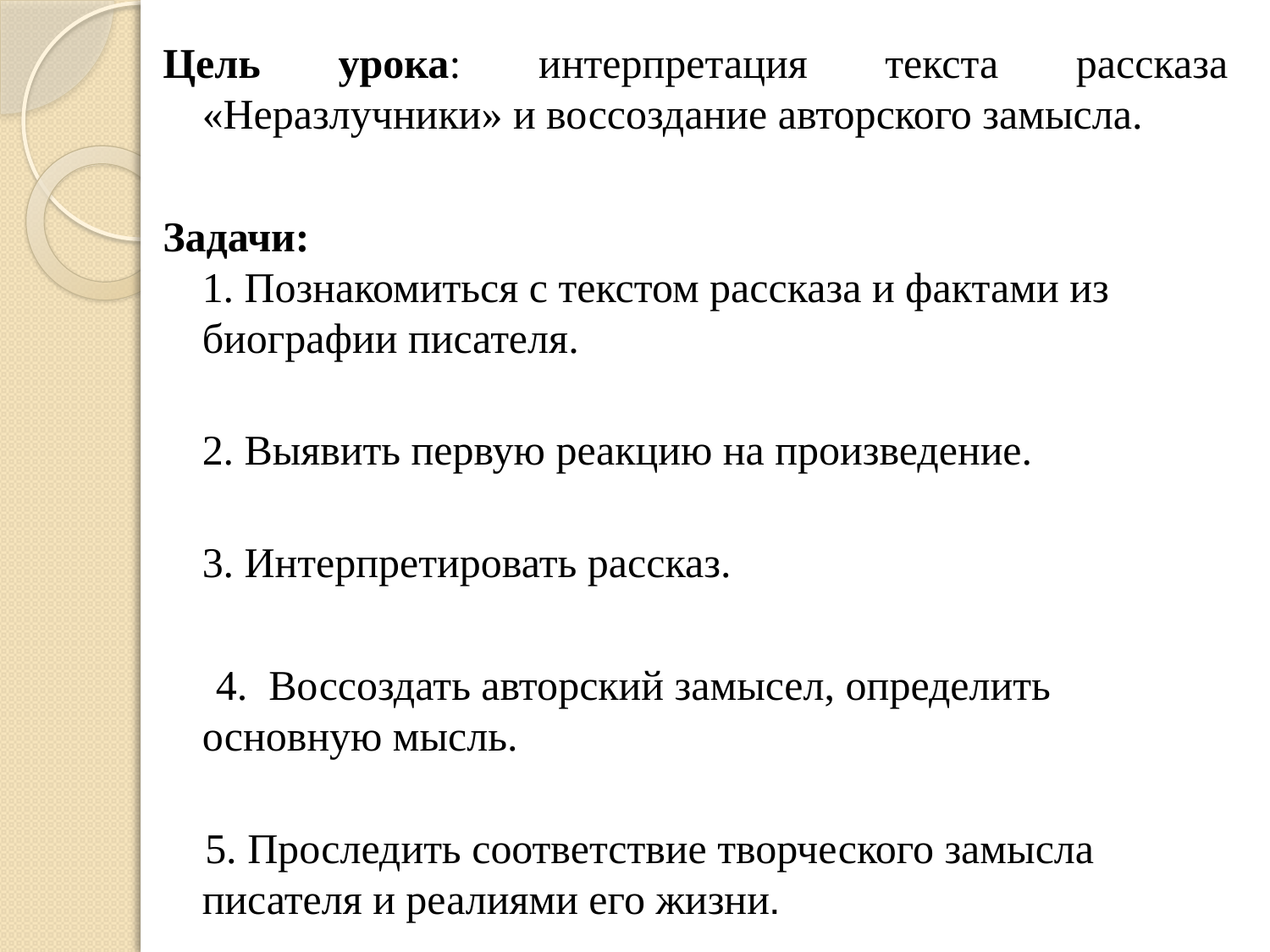

Цель урока: интерпретация текста рассказа «Неразлучники» и воссоздание авторского замысла.

Задачи: 
1. Познакомиться с текстом рассказа и фактами из биографии писателя.
2. Выявить первую реакцию на произведение.
3. Интерпретировать рассказ.

     4.  Воссоздать авторский замысел, определить основную мысль.
    5. Проследить соответствие творческого замысла писателя и реалиями его жизни.